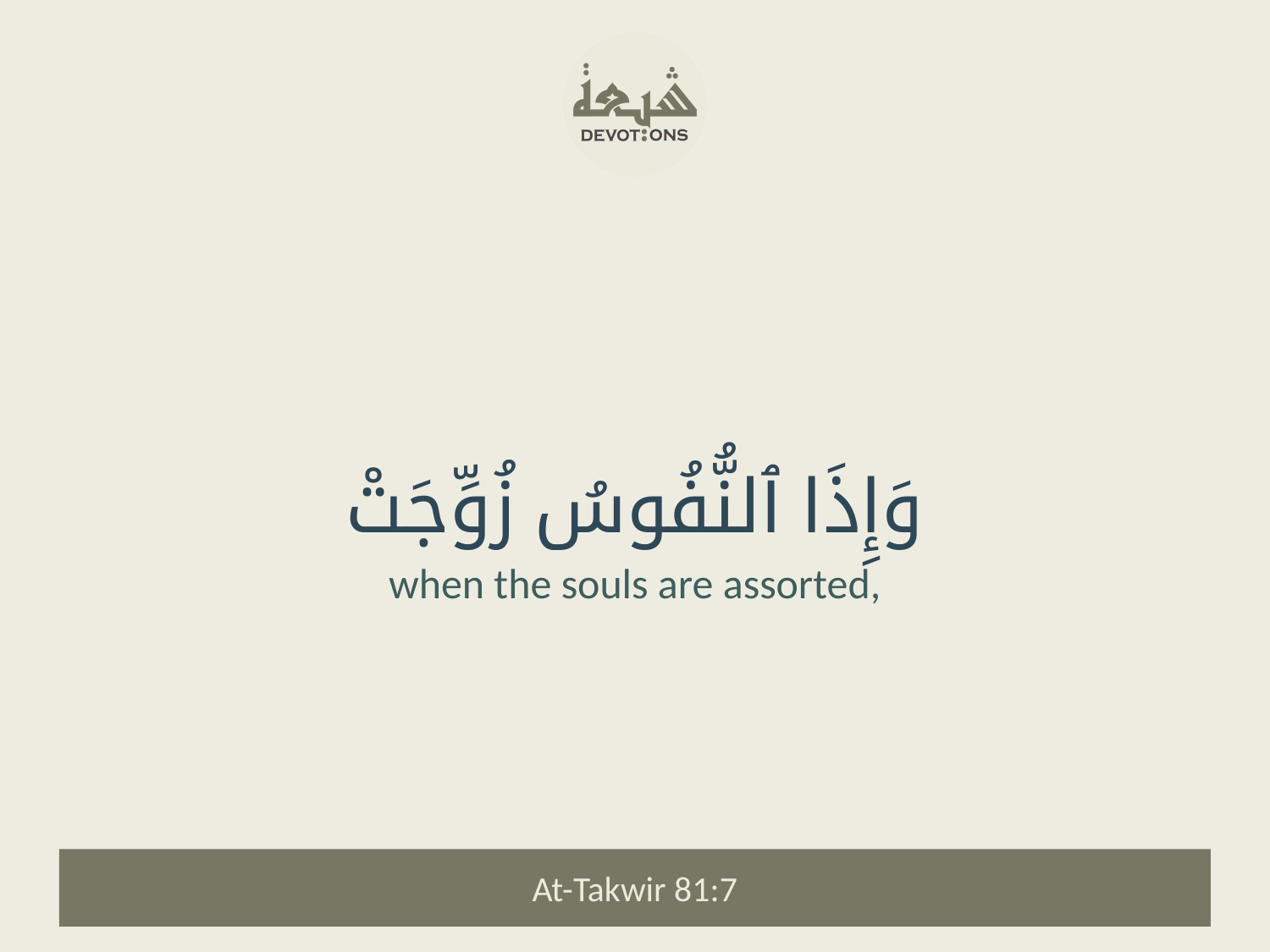

وَإِذَا ٱلنُّفُوسُ زُوِّجَتْ
when the souls are assorted,
At-Takwir 81:7